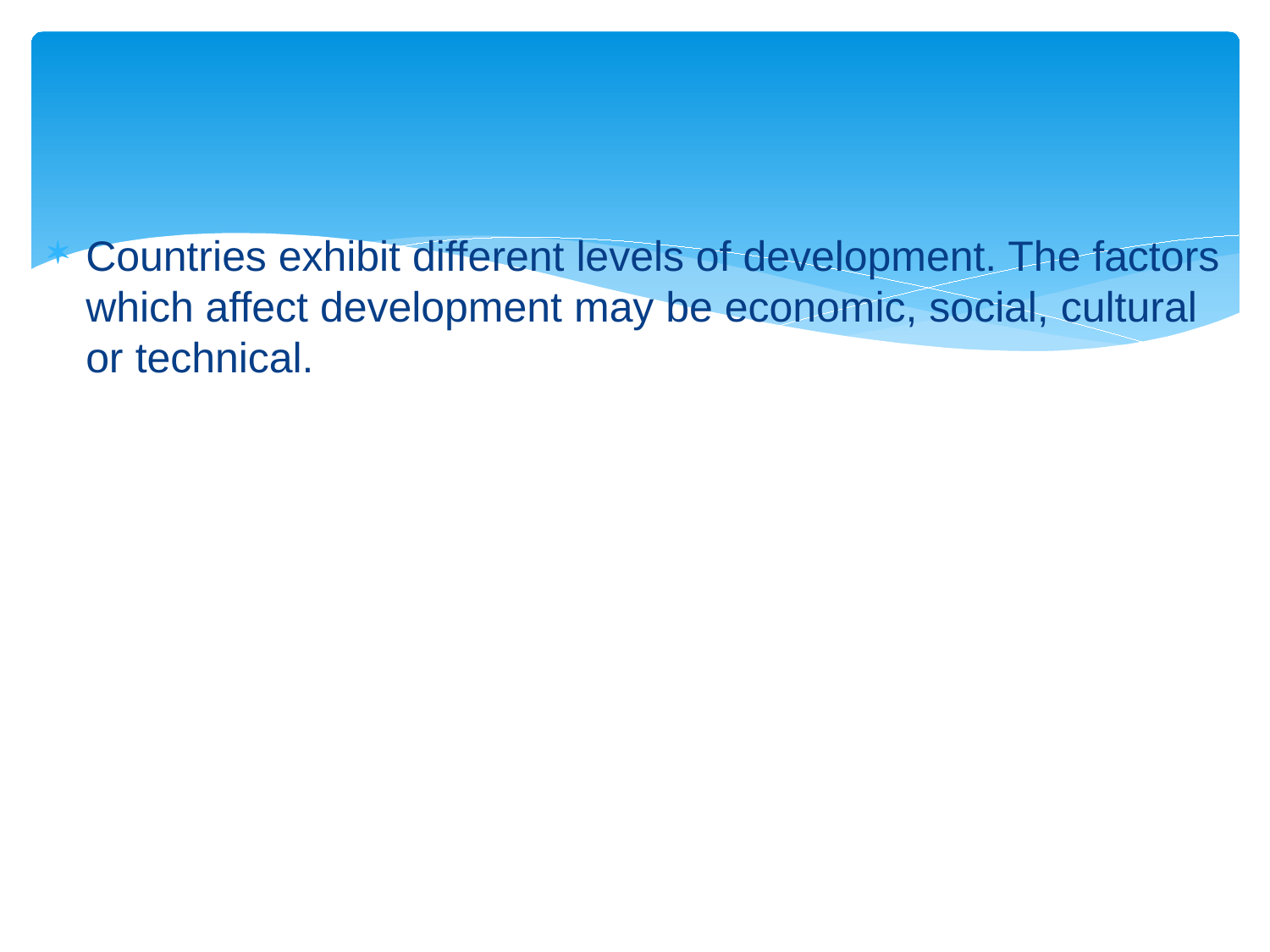

Countries exhibit different levels of development. The factors which affect development may be economic, social, cultural or technical.